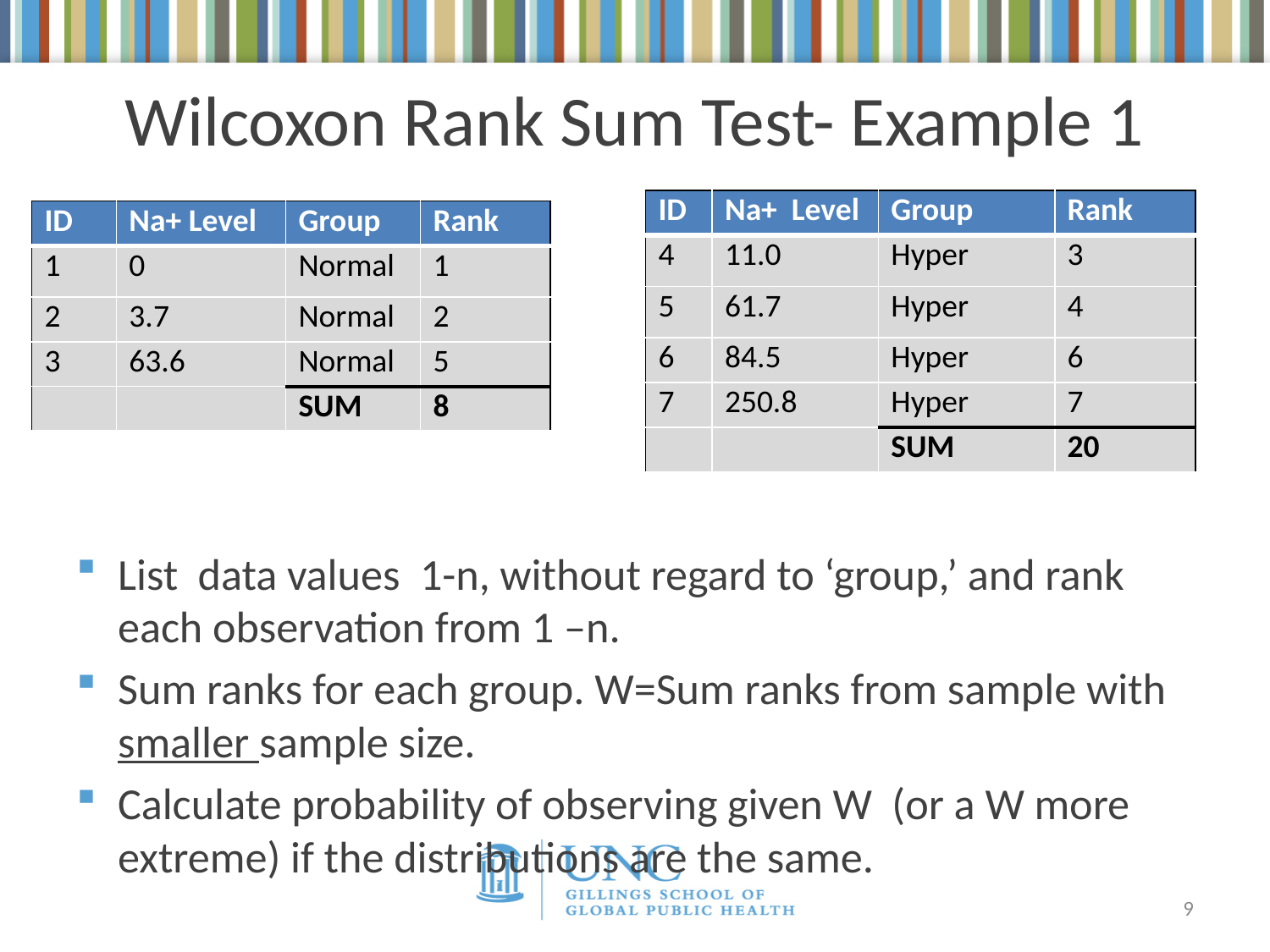

# Wilcoxon Rank Sum Test- Example 1
| ID | Na+ Level | Group | Rank |
| --- | --- | --- | --- |
| 4 | 11.0 | Hyper | 3 |
| 5 | 61.7 | Hyper | 4 |
| 6 | 84.5 | Hyper | 6 |
| 7 | 250.8 | Hyper | 7 |
|  |  | SUM | 20 |
| ID | Na+ Level | Group | Rank |
| --- | --- | --- | --- |
| 1 | 0 | Normal | 1 |
| 2 | 3.7 | Normal | 2 |
| 3 | 63.6 | Normal | 5 |
|  |  | SUM | 8 |
List  data values  1-n, without regard to ‘group,’ and rank each observation from 1 –n.
Sum ranks for each group. W=Sum ranks from sample with smaller sample size.
Calculate probability of observing given W  (or a W more extreme) if the distributions are the same.

9